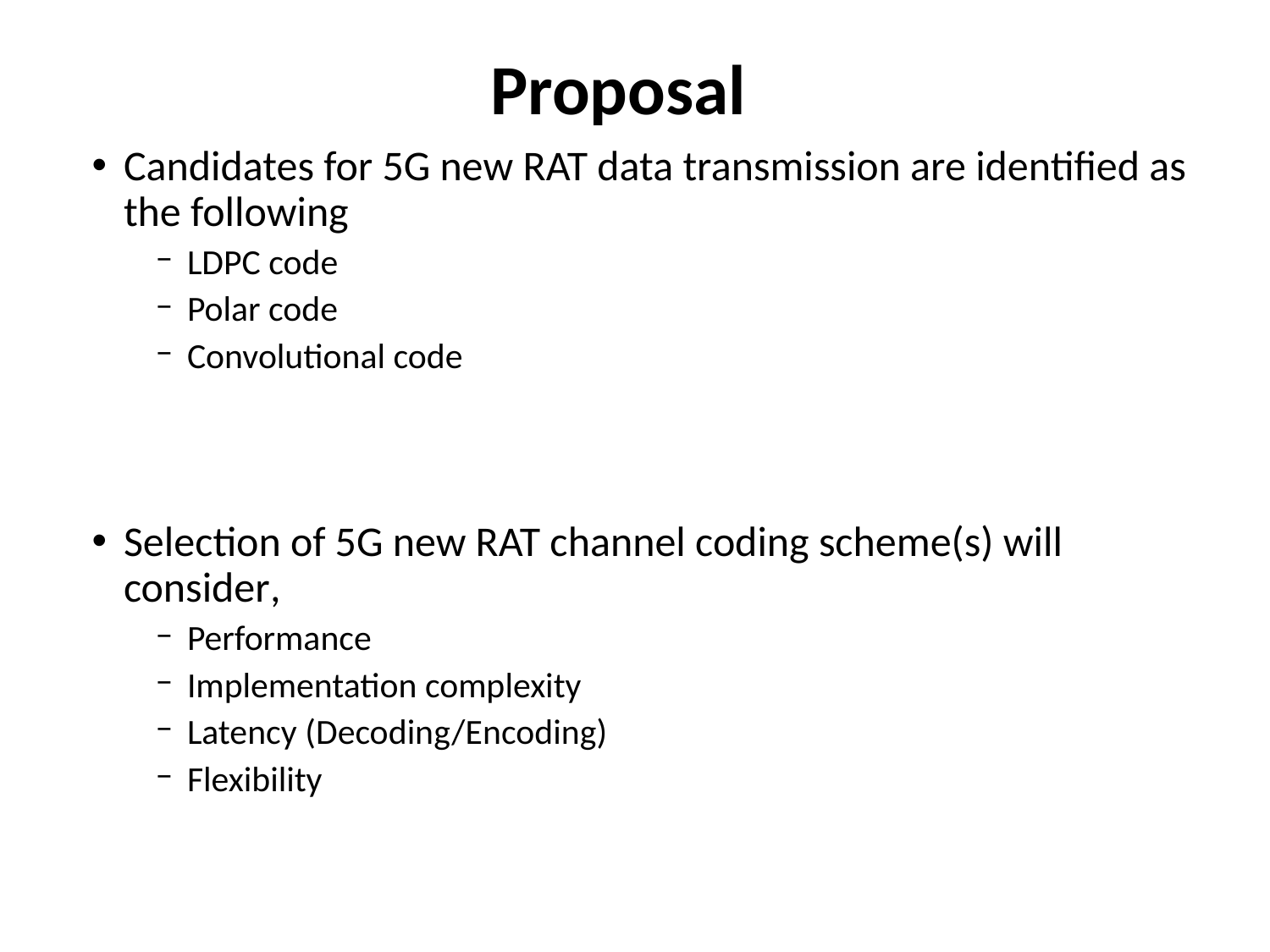

# Proposal
Candidates for 5G new RAT data transmission are identified as the following
LDPC code
Polar code
Convolutional code

Selection of 5G new RAT channel coding scheme(s) will consider,
Performance
Implementation complexity
Latency (Decoding/Encoding)
Flexibility